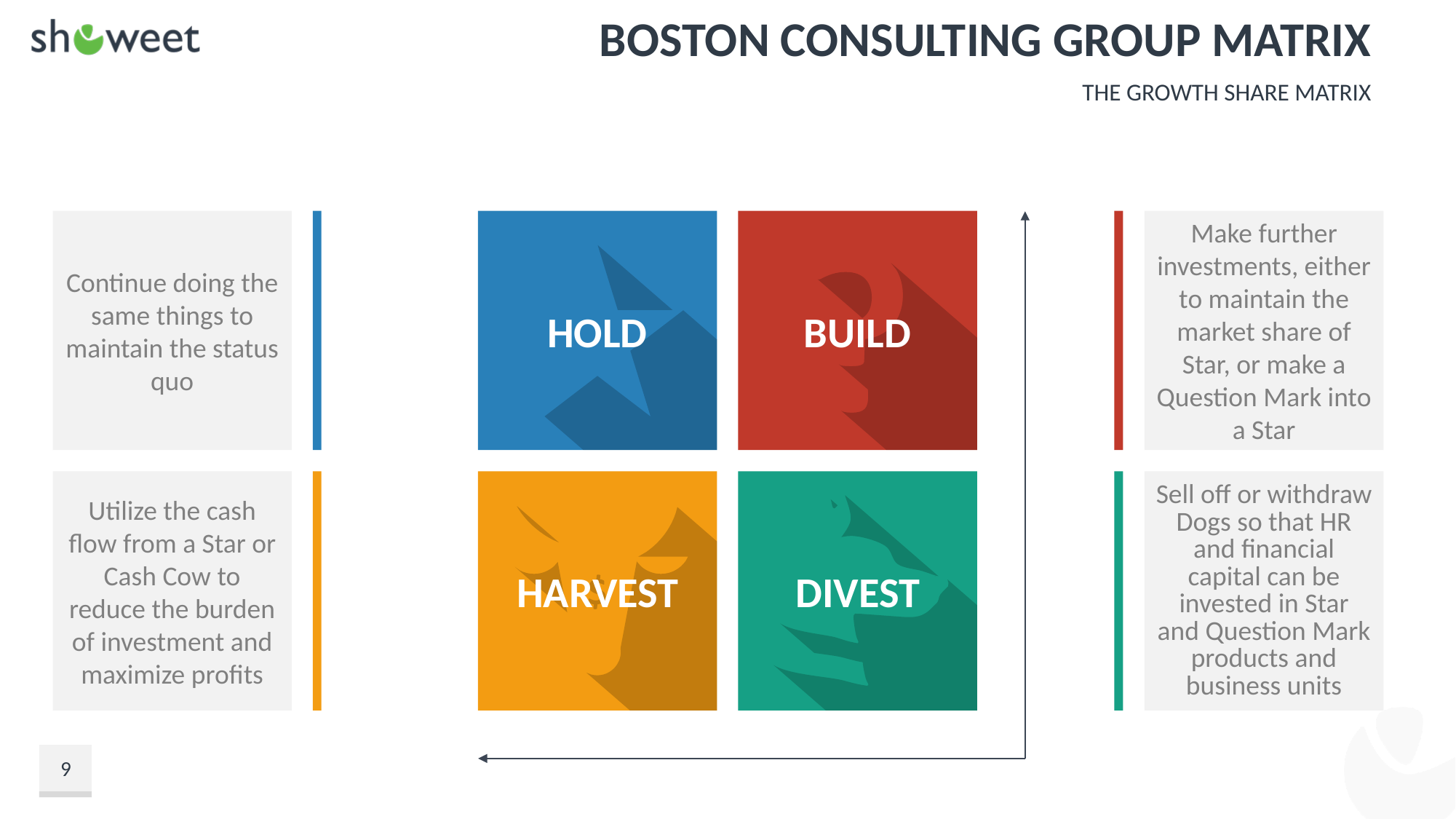

# Boston Consulting Group Matrix
The Growth Share Matrix
Make further investments, either to maintain the market share of Star, or make a Question Mark into a Star
Continue doing the same things to maintain the status quo

HOLD
BUILD
Utilize the cash flow from a Star or Cash Cow to reduce the burden of investment and maximize profits

Sell off or withdraw Dogs so that HR and financial capital can be invested in Star and Question Mark products and business units

HARVEST
DIVEST
9